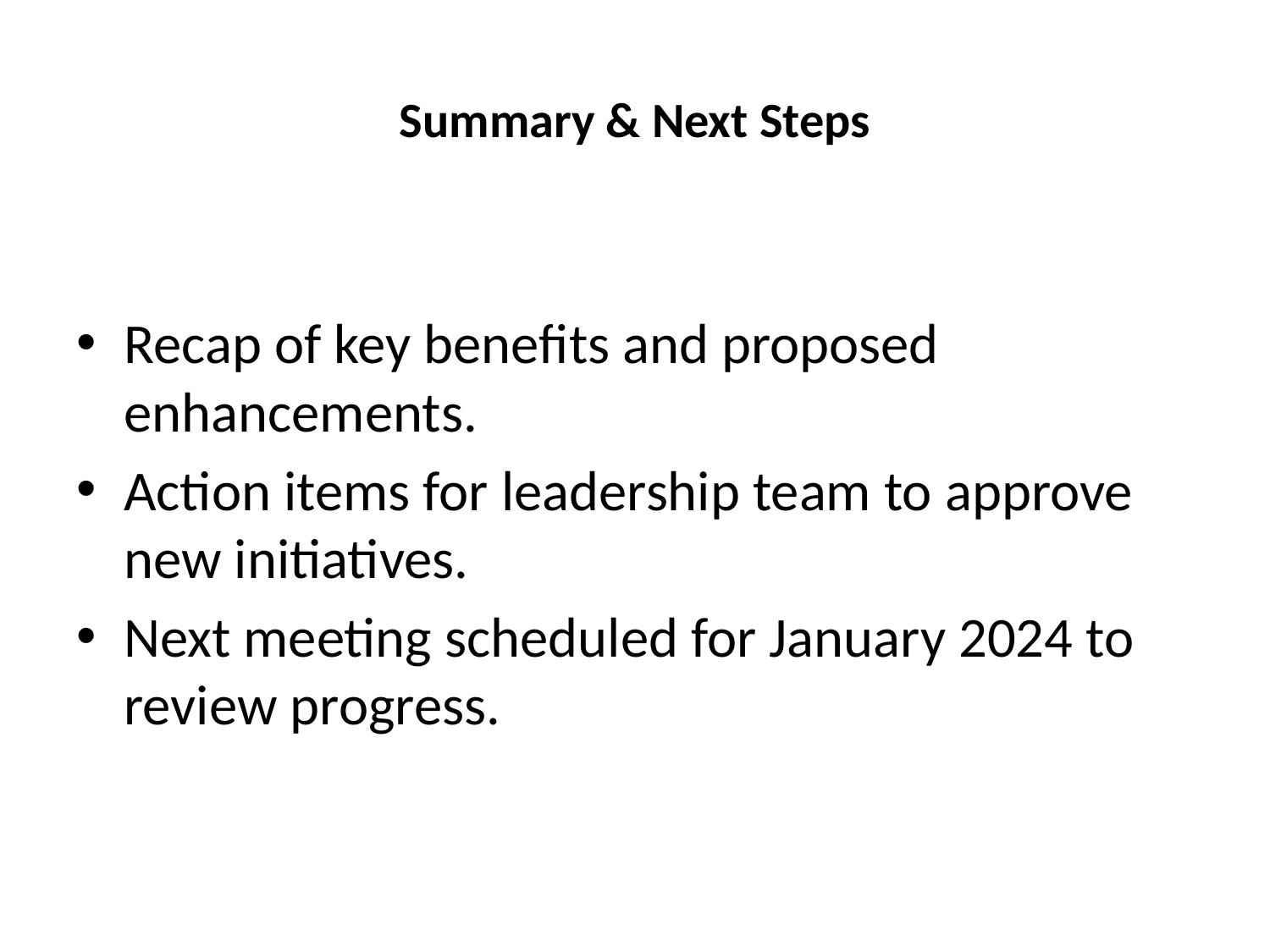

# Summary & Next Steps

Recap of key benefits and proposed enhancements.
Action items for leadership team to approve new initiatives.
Next meeting scheduled for January 2024 to review progress.